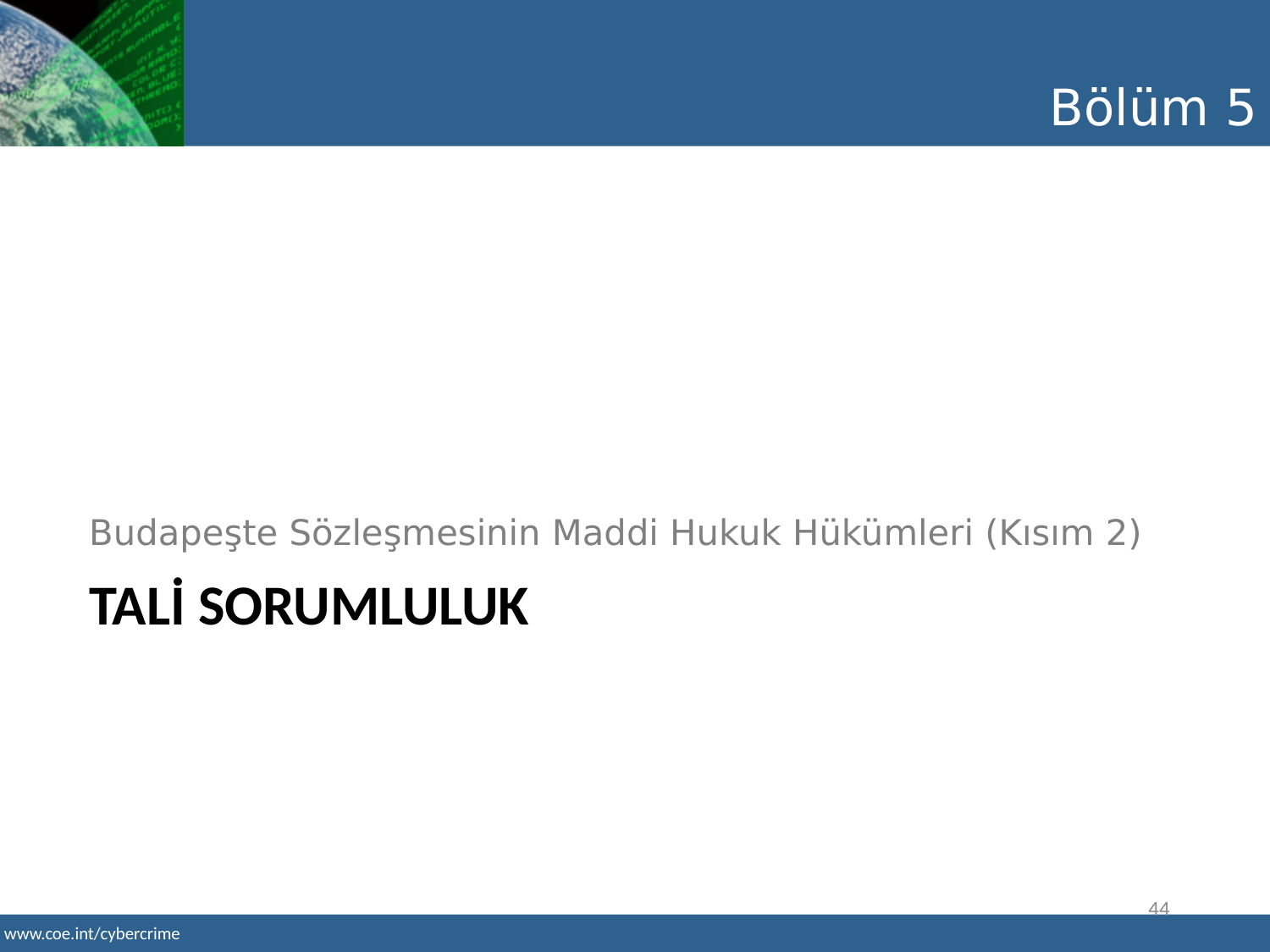

Bölüm 5

Budapeşte Sözleşmesinin Maddi Hukuk Hükümleri (Kısım 2)

# TALİ SORUMLULUK
44